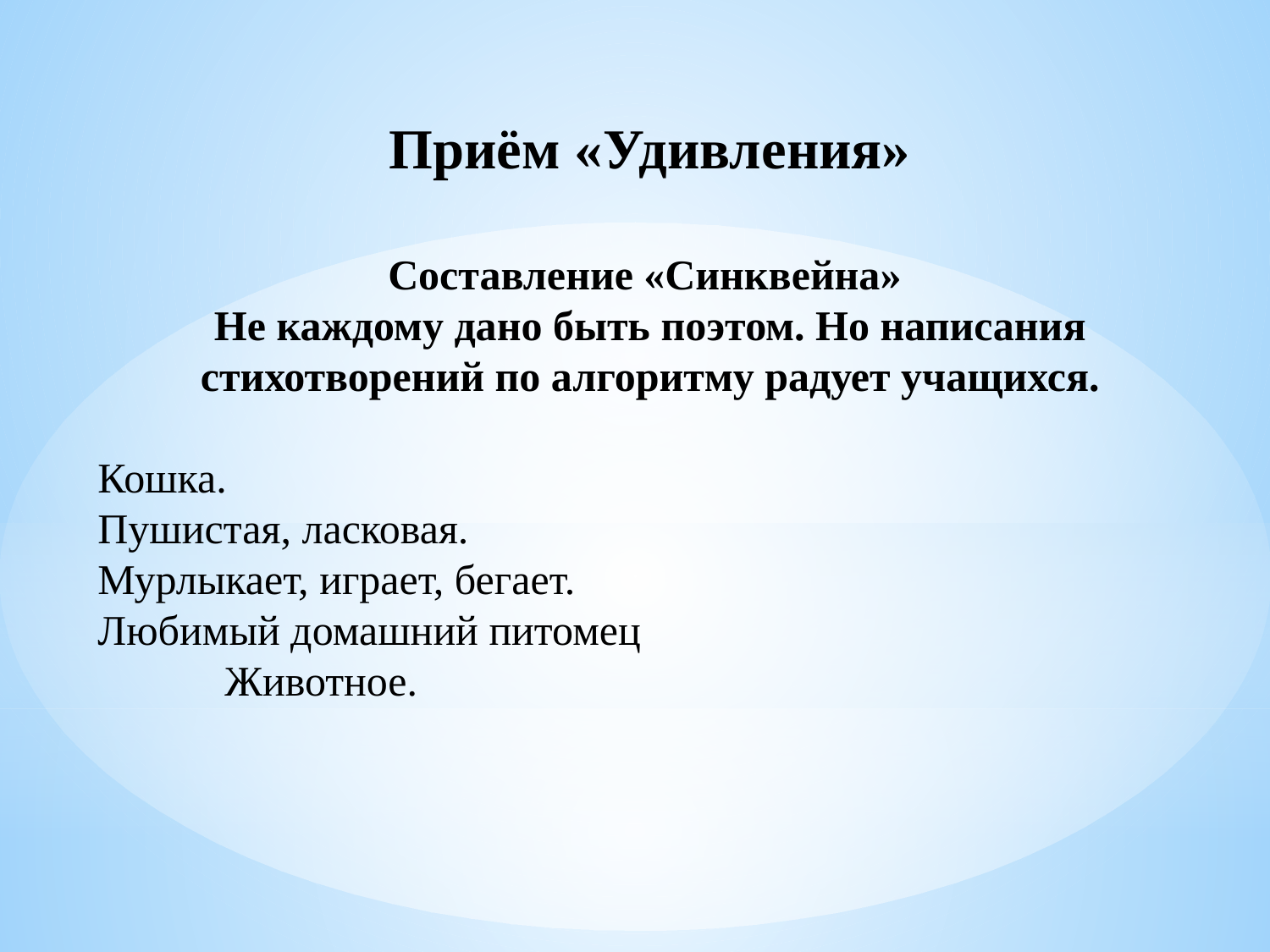

Приём «Удивления»

Составление «Синквейна»
Не каждому дано быть поэтом. Но написания стихотворений по алгоритму радует учащихся.

Кошка.
Пушистая, ласковая.
Мурлыкает, играет, бегает.
Любимый домашний питомец
            Животное.